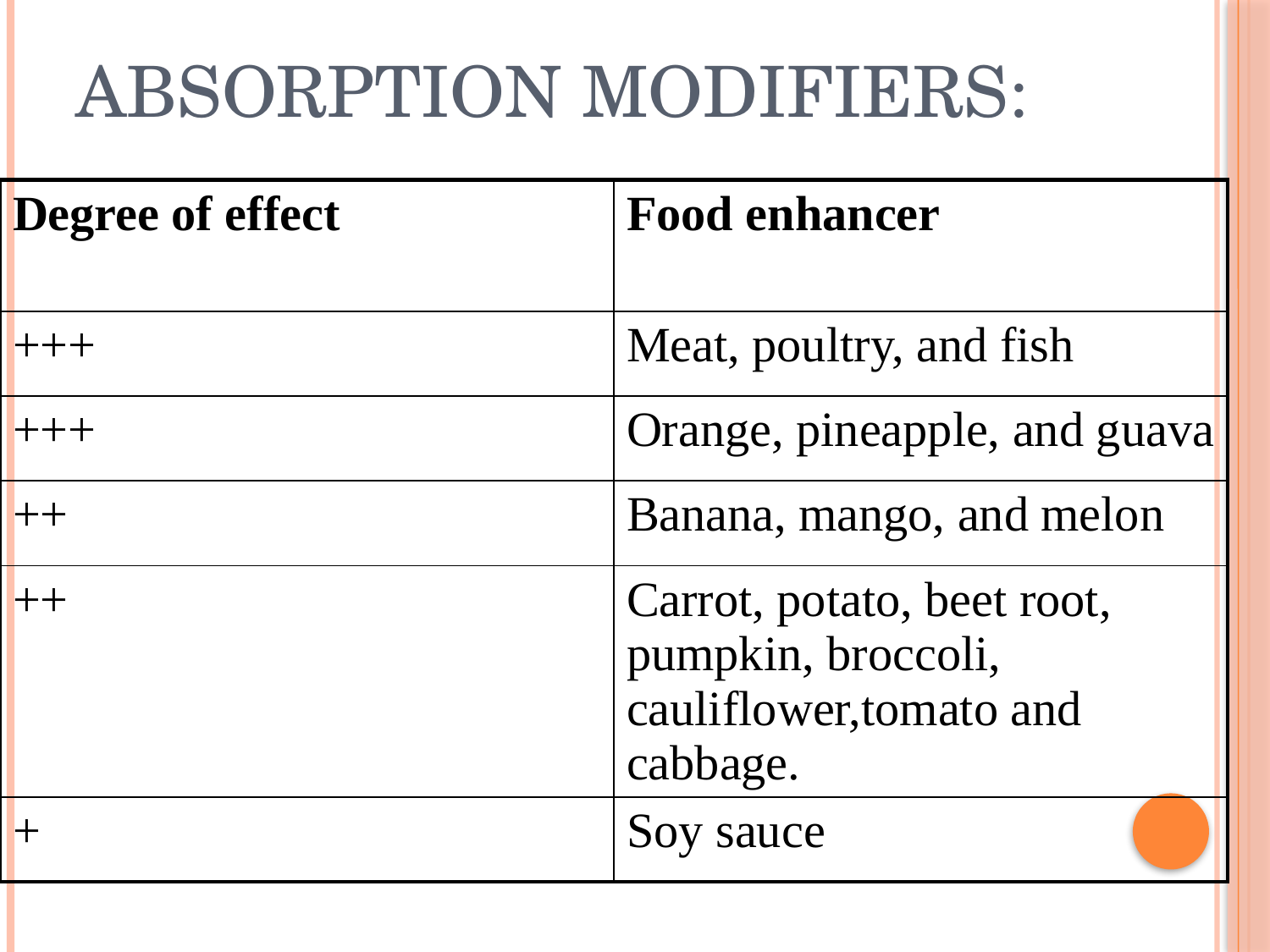

# Absorption modifiers:
| Degree of effect | Food enhancer |
| --- | --- |
| +++ | Meat, poultry, and fish |
| +++ | Orange, pineapple, and guava |
| ++ | Banana, mango, and melon |
| ++ | Carrot, potato, beet root, pumpkin, broccoli, cauliflower,tomato and cabbage. |
| + | Soy sauce |